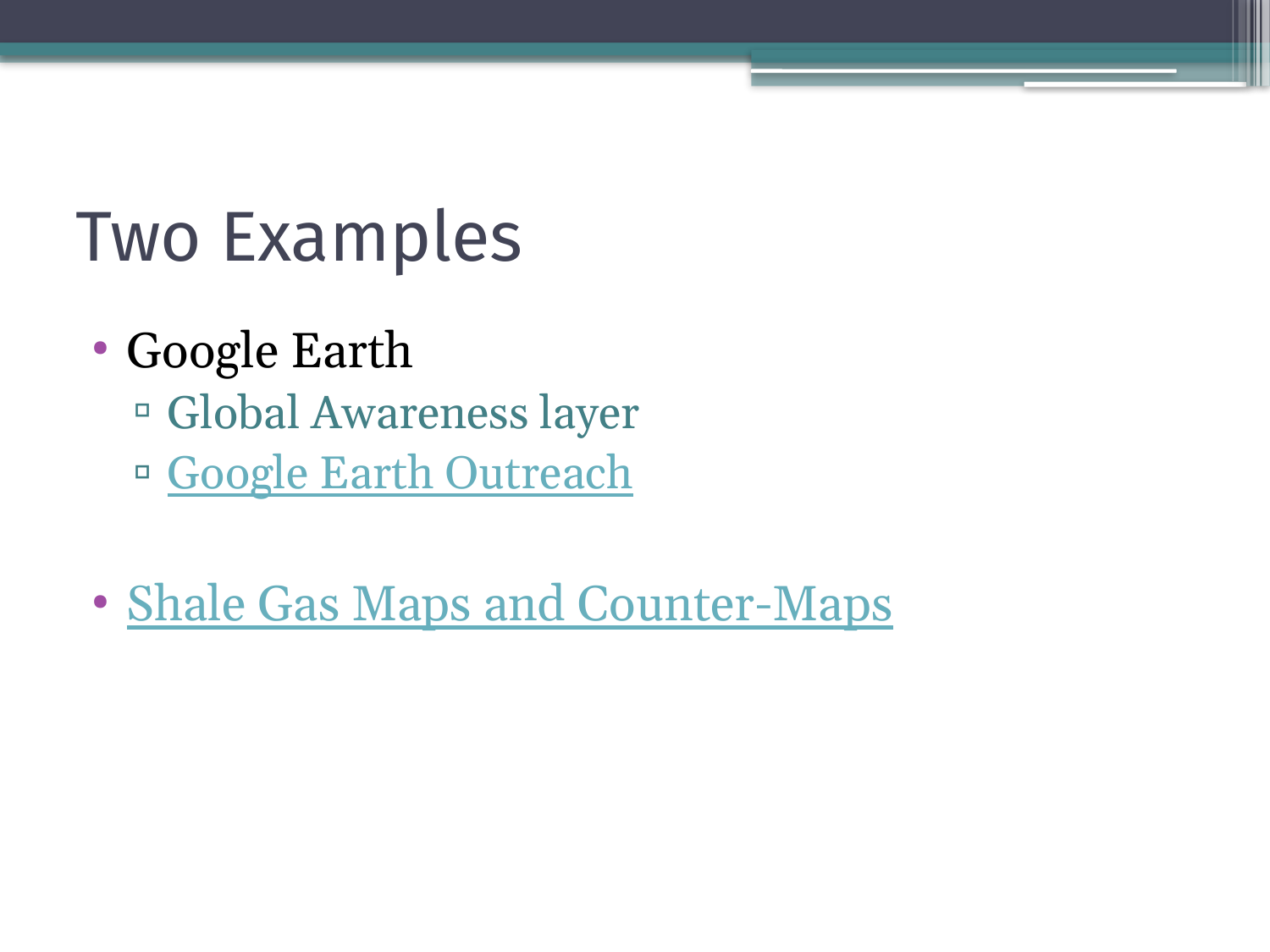

# Two Examples
Google Earth
Global Awareness layer
Google Earth Outreach

Shale Gas Maps and Counter-Maps